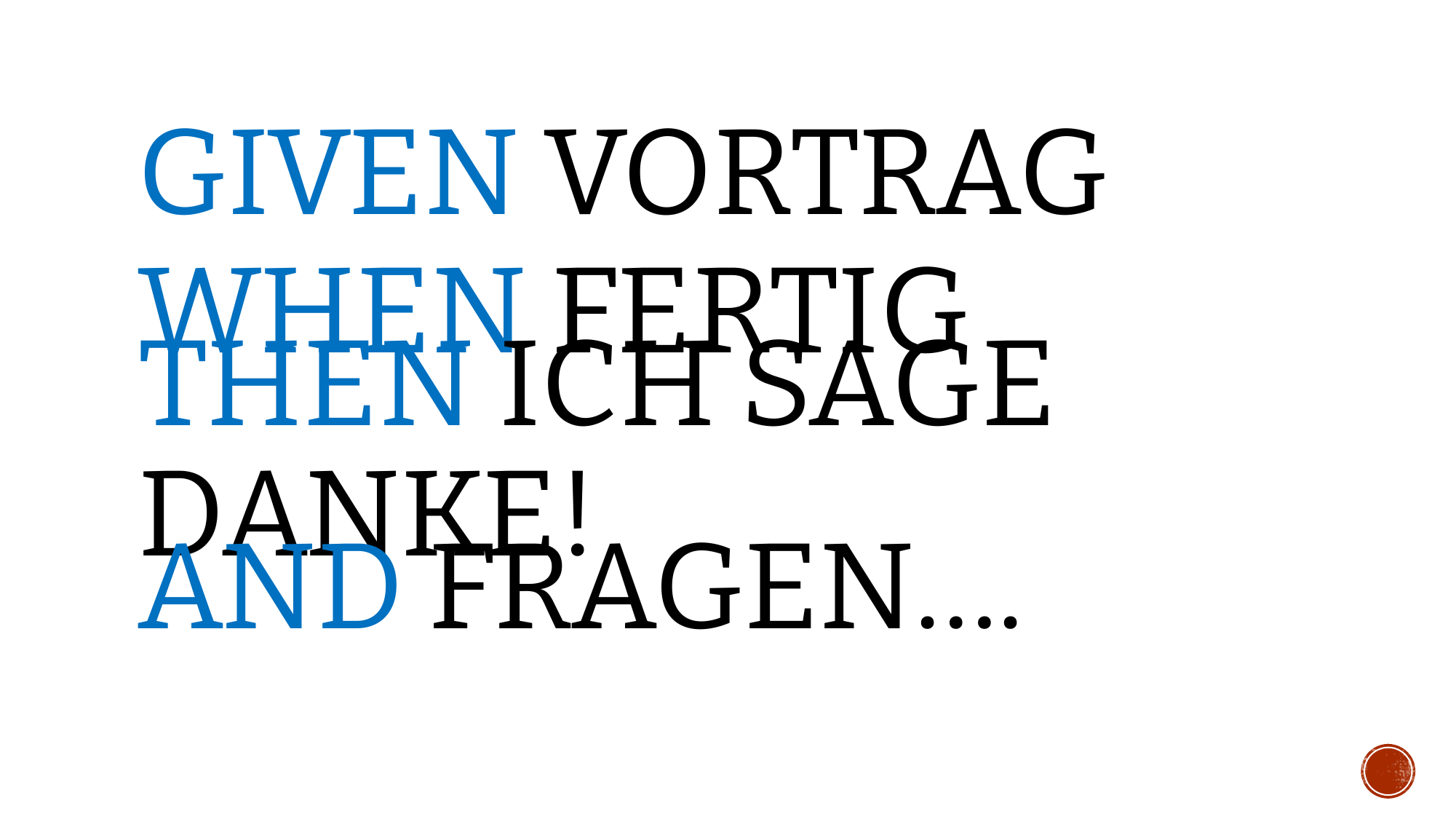

# Given Vortrag
When Fertig
Then Ich sage Danke!
AND Fragen….